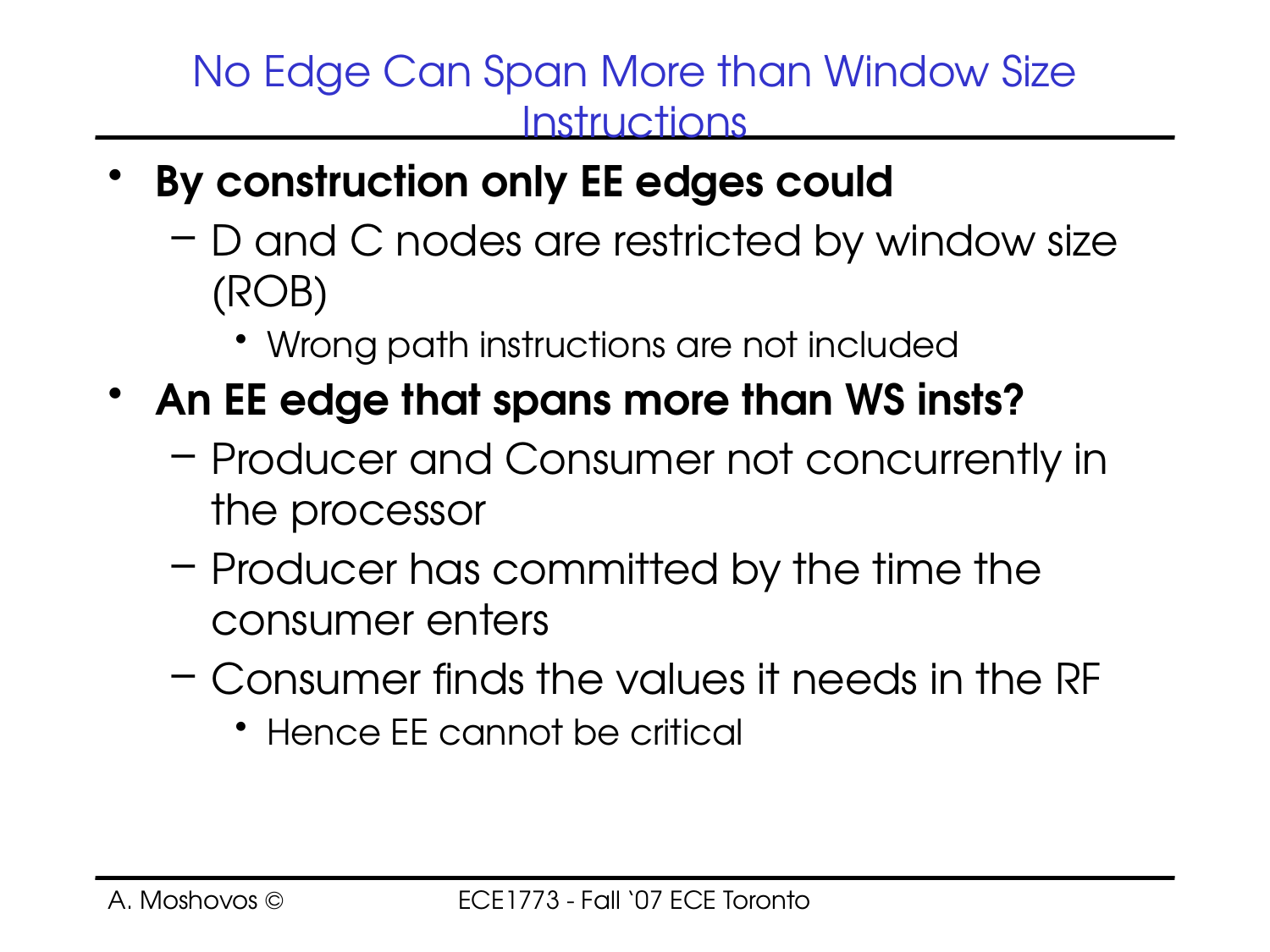

# No Edge Can Span More than Window Size Instructions
By construction only EE edges could
D and C nodes are restricted by window size (ROB)
Wrong path instructions are not included
An EE edge that spans more than WS insts?
Producer and Consumer not concurrently in the processor
Producer has committed by the time the consumer enters
Consumer finds the values it needs in the RF
Hence EE cannot be critical
A. Moshovos ©
ECE1773 - Fall ‘07 ECE Toronto